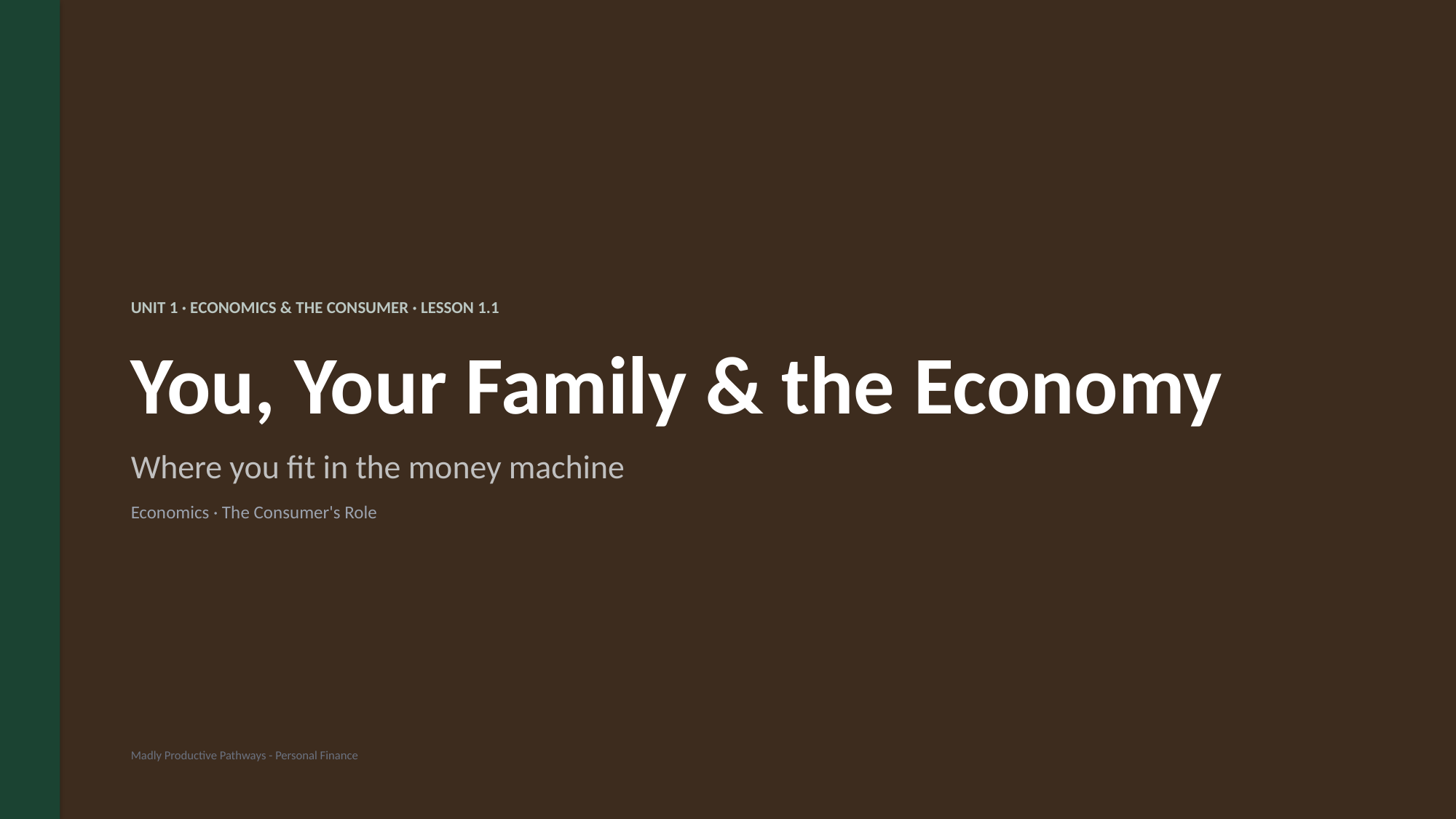

UNIT 1 · ECONOMICS & THE CONSUMER · LESSON 1.1
You, Your Family & the Economy
Where you fit in the money machine
Economics · The Consumer's Role
Madly Productive Pathways - Personal Finance